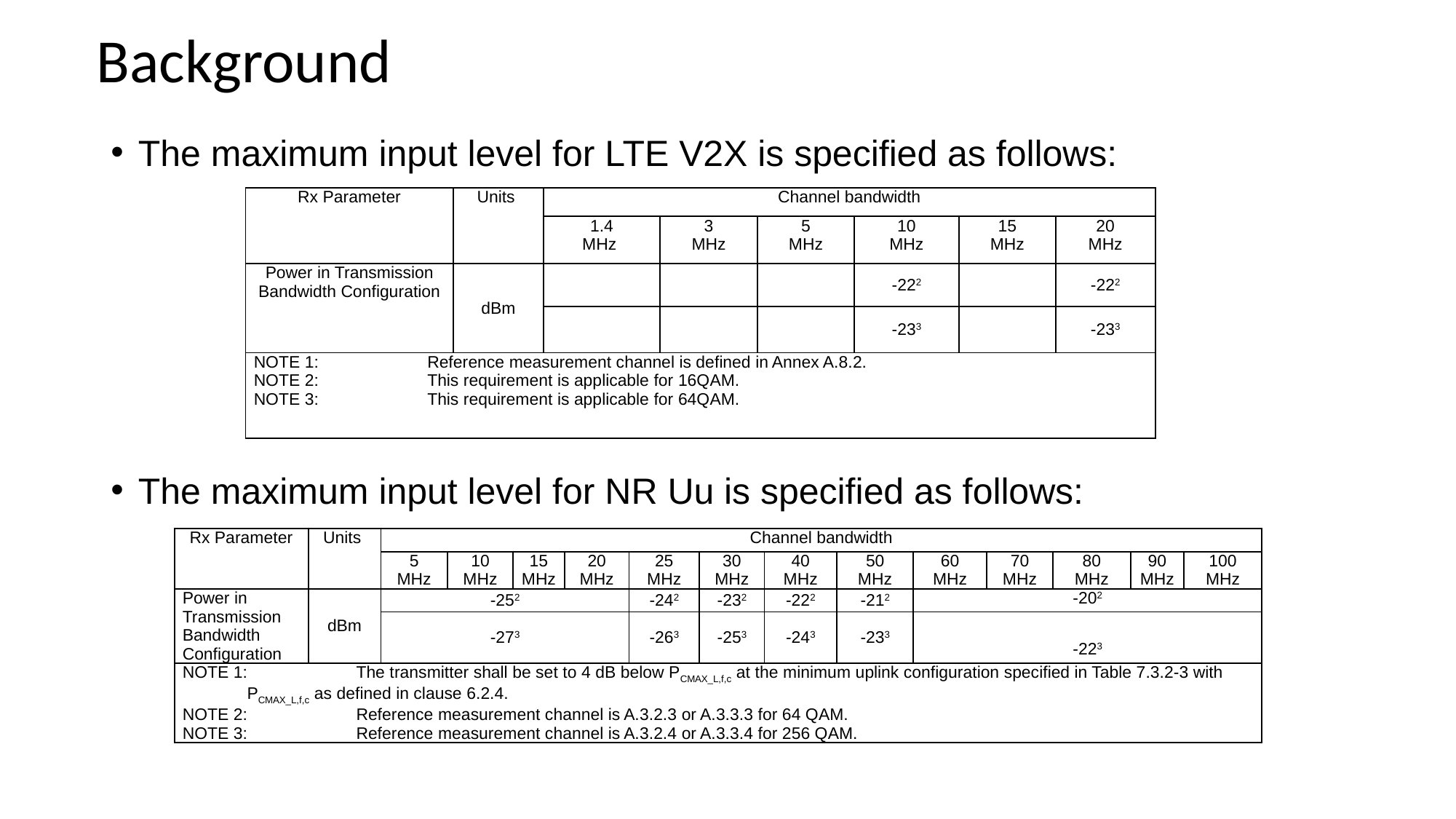

# Background
The maximum input level for LTE V2X is specified as follows:

The maximum input level for NR Uu is specified as follows:

| Rx Parameter | Units | Channel bandwidth |  |  |  |  |  |
| --- | --- | --- | --- | --- | --- | --- | --- |
|  |  | 1.4 MHz | 3 MHz | 5 MHz | 10 MHz | 15 MHz | 20 MHz |
| Power in Transmission Bandwidth Configuration | dBm |  |  |  | -222 |  | -222 |
|  |  |  |  |  | -233 |  | -233 |
| NOTE 1: Reference measurement channel is defined in Annex A.8.2. NOTE 2: This requirement is applicable for 16QAM. NOTE 3: This requirement is applicable for 64QAM. |  |  |  |  |  |  |  |
| Rx Parameter | Units | Channel bandwidth |  |  |  |  |  |  |  |  |  |  |  |  |
| --- | --- | --- | --- | --- | --- | --- | --- | --- | --- | --- | --- | --- | --- | --- |
|  |  | 5 MHz | 10 MHz | 15 MHz | 20 MHz | 25 MHz | 30 MHz | 40 MHz | 50 MHz | 60 MHz | 70 MHz | 80 MHz | 90 MHz | 100 MHz |
| Power in Transmission Bandwidth Configuration | dBm | -252 |  |  |  | -242 | -232 | -222 | -212 | -202 |  |  |  |  |
|  |  | -273 |  |  |  | -263 | -253 | -243 | -233 | -223 |  |  |  |  |
| NOTE 1: The transmitter shall be set to 4 dB below PCMAX\_L,f,c at the minimum uplink configuration specified in Table 7.3.2-3 with PCMAX\_L,f,c as defined in clause 6.2.4. NOTE 2: Reference measurement channel is A.3.2.3 or A.3.3.3 for 64 QAM. NOTE 3: Reference measurement channel is A.3.2.4 or A.3.3.4 for 256 QAM. |  |  |  |  |  |  |  |  |  |  |  |  |  |  |